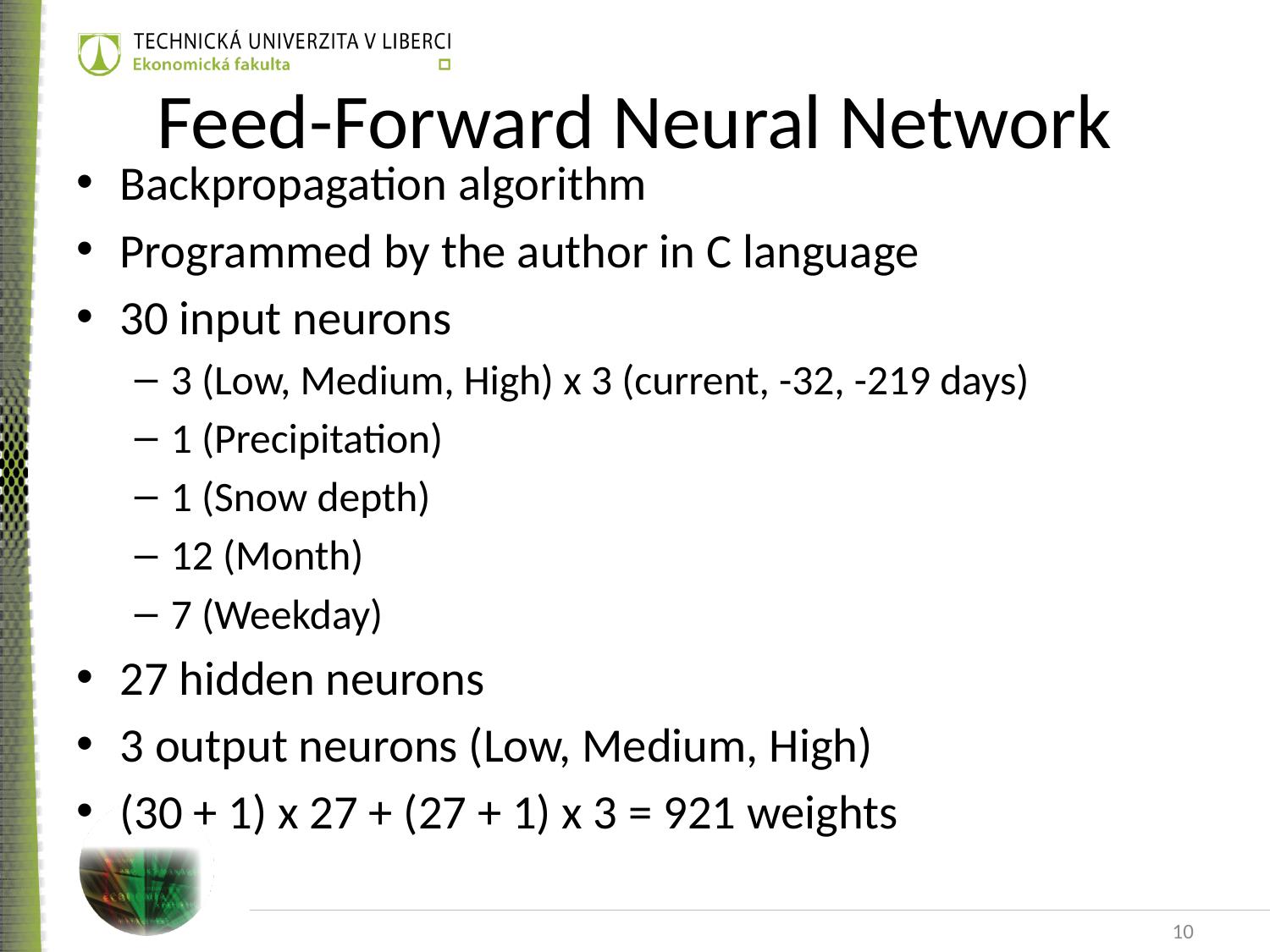

# Feed-Forward Neural Network
Backpropagation algorithm
Programmed by the author in C language
30 input neurons
3 (Low, Medium, High) x 3 (current, -32, -219 days)
1 (Precipitation)
1 (Snow depth)
12 (Month)
7 (Weekday)
27 hidden neurons
3 output neurons (Low, Medium, High)
(30 + 1) x 27 + (27 + 1) x 3 = 921 weights
10